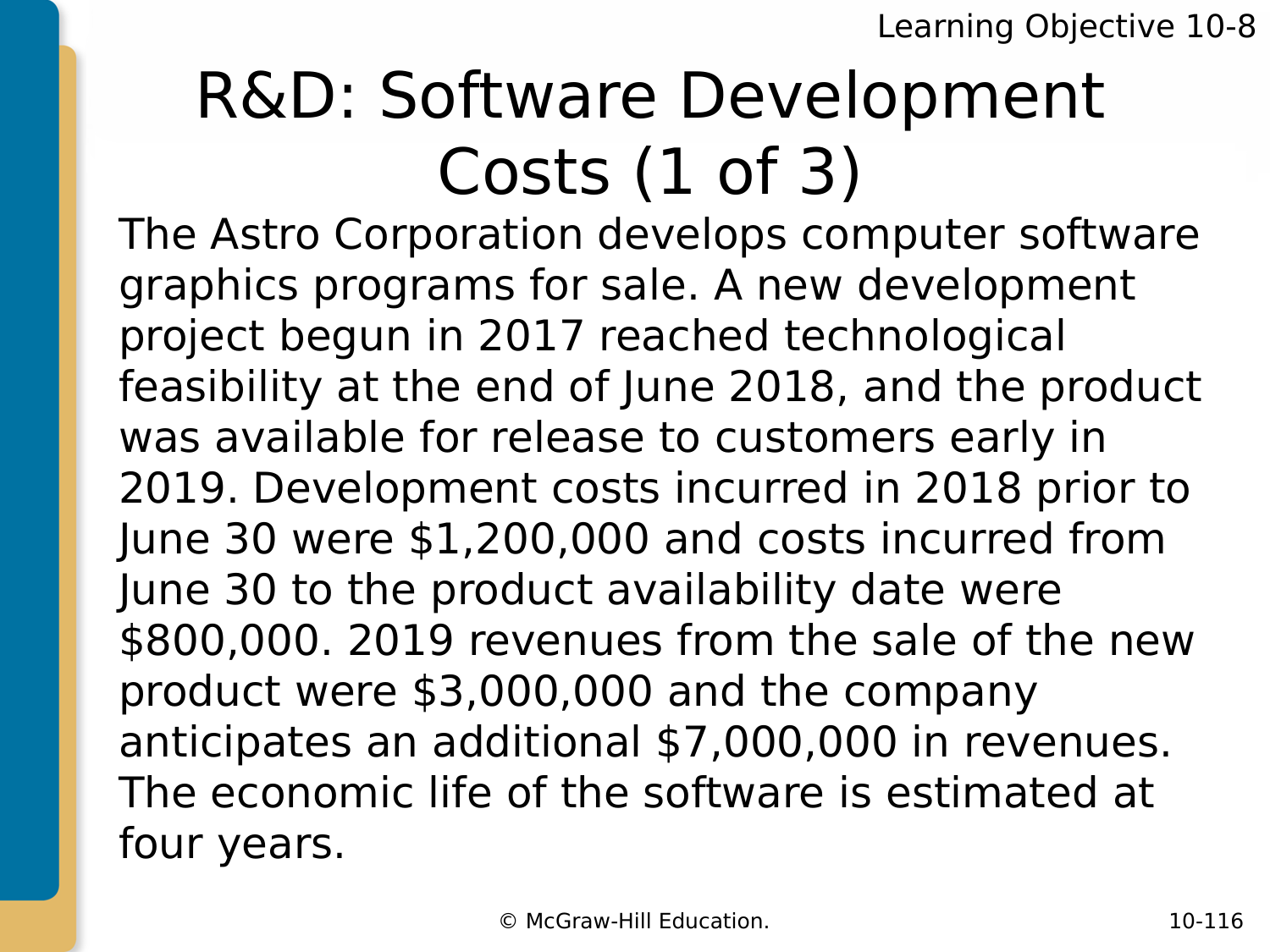

Learning Objective 10-8
# R&D: Software Development Costs (1 of 3)
The Astro Corporation develops computer software graphics programs for sale. A new development project begun in 2017 reached technological feasibility at the end of June 2018, and the product was available for release to customers early in 2019. Development costs incurred in 2018 prior to June 30 were $1,200,000 and costs incurred from June 30 to the product availability date were $800,000. 2019 revenues from the sale of the new product were $3,000,000 and the company anticipates an additional $7,000,000 in revenues. The economic life of the software is estimated at four years.